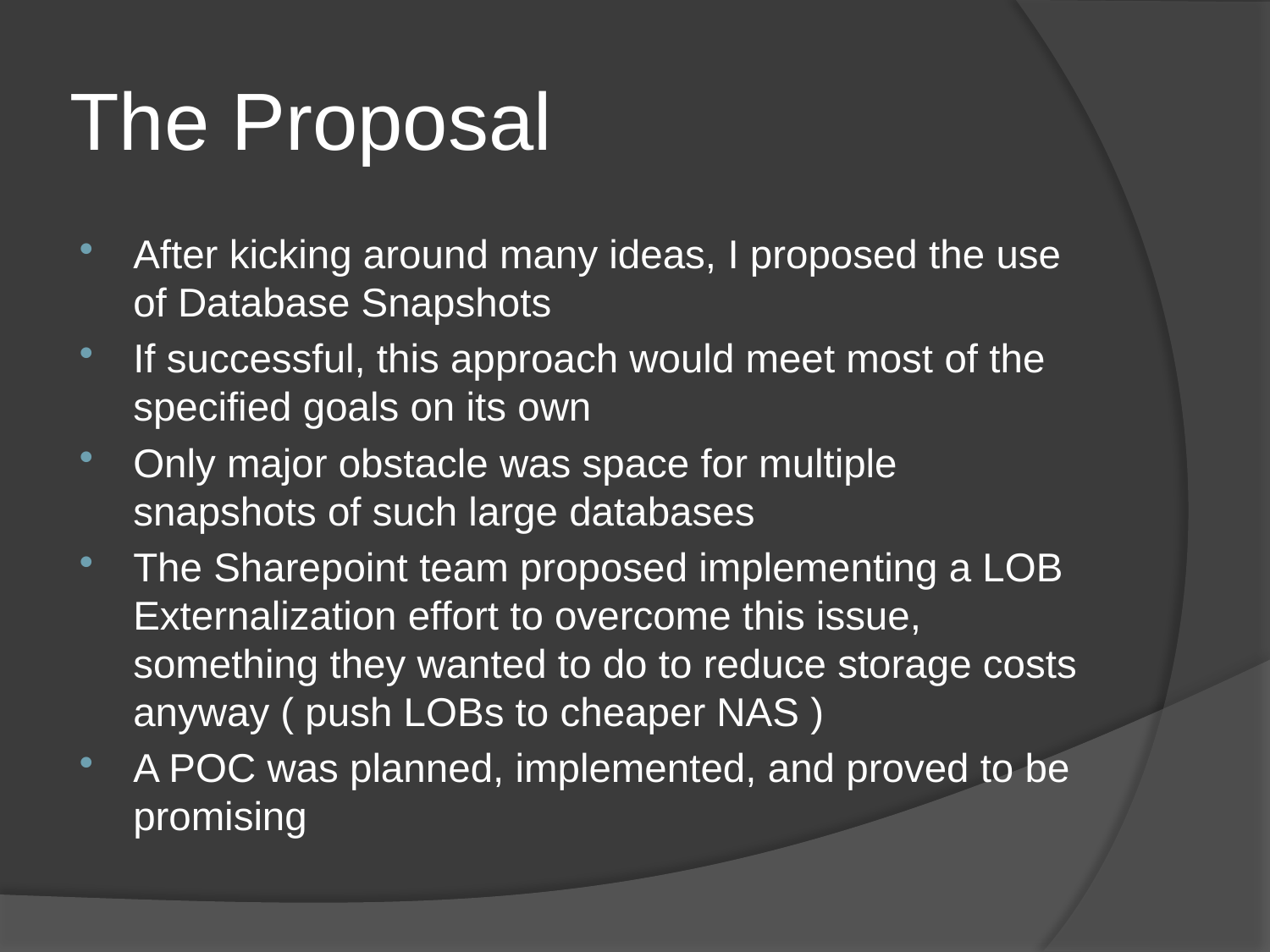

# The Proposal
After kicking around many ideas, I proposed the use of Database Snapshots
If successful, this approach would meet most of the specified goals on its own
Only major obstacle was space for multiple snapshots of such large databases
The Sharepoint team proposed implementing a LOB Externalization effort to overcome this issue, something they wanted to do to reduce storage costs anyway ( push LOBs to cheaper NAS )
A POC was planned, implemented, and proved to be promising